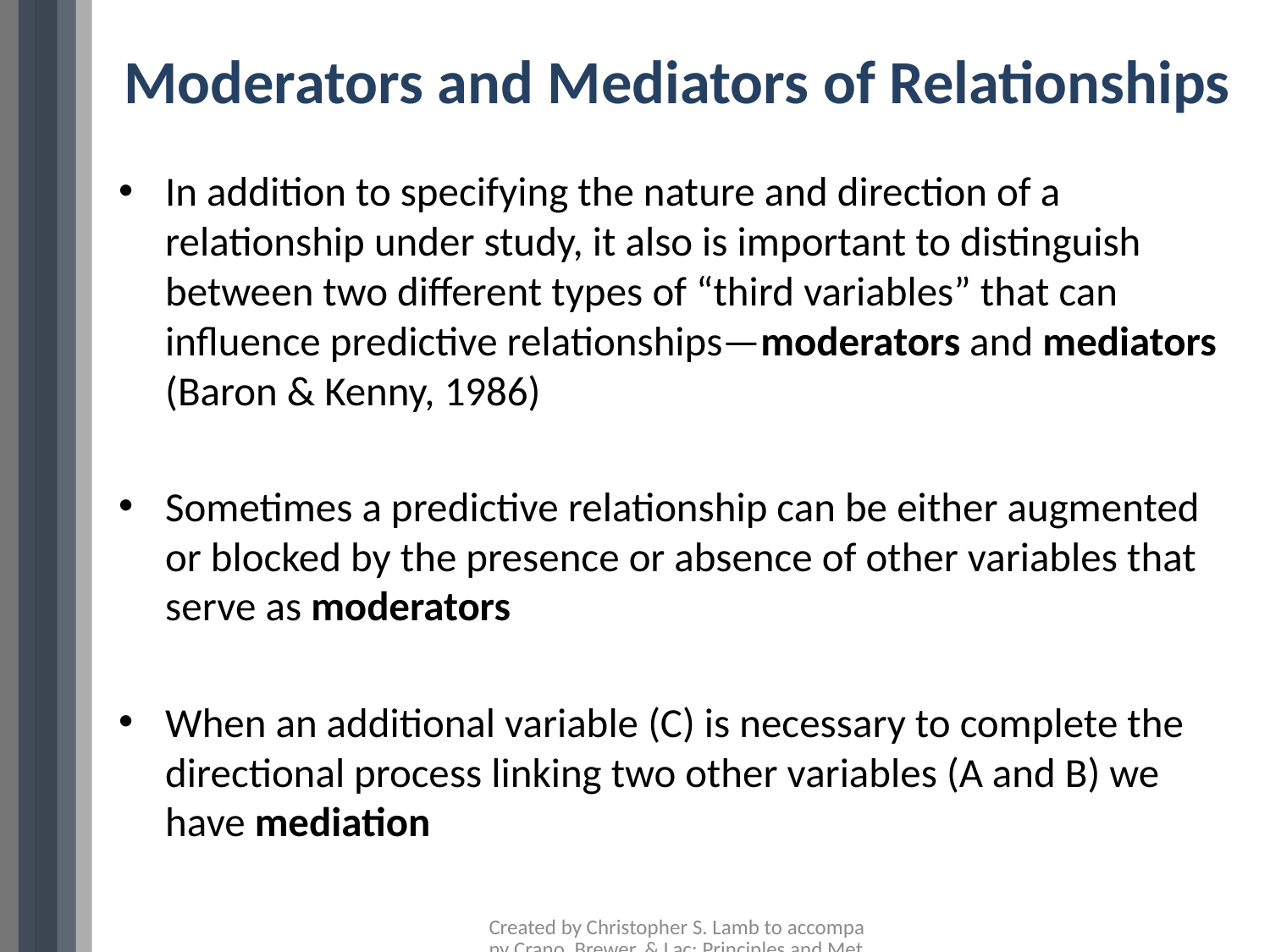

# Moderators and Mediators of Relationships
In addition to specifying the nature and direction of a relationship under study, it also is important to distinguish between two different types of “third variables” that can influence predictive relationships—moderators and mediators (Baron & Kenny, 1986)

Sometimes a predictive relationship can be either augmented or blocked by the presence or absence of other variables that serve as moderators

When an additional variable (C) is necessary to complete the directional process linking two other variables (A and B) we have mediation
Created by Christopher S. Lamb to accompany Crano, Brewer, & Lac: Principles and Methods of Social Research, 3rd Edition, 2015, Routledge/Taylor & Francis